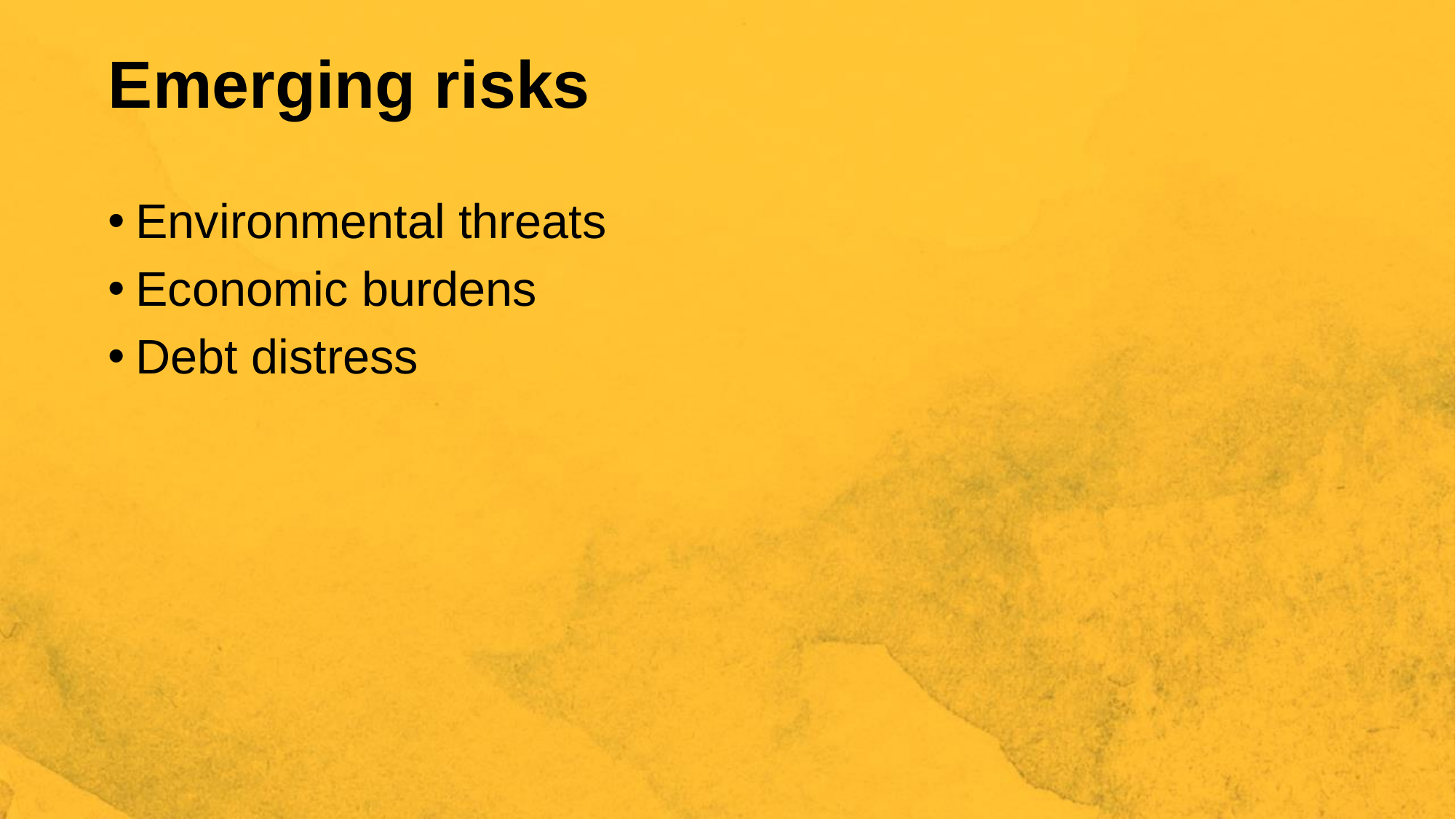

# Emerging risks
Environmental threats
Economic burdens
Debt distress